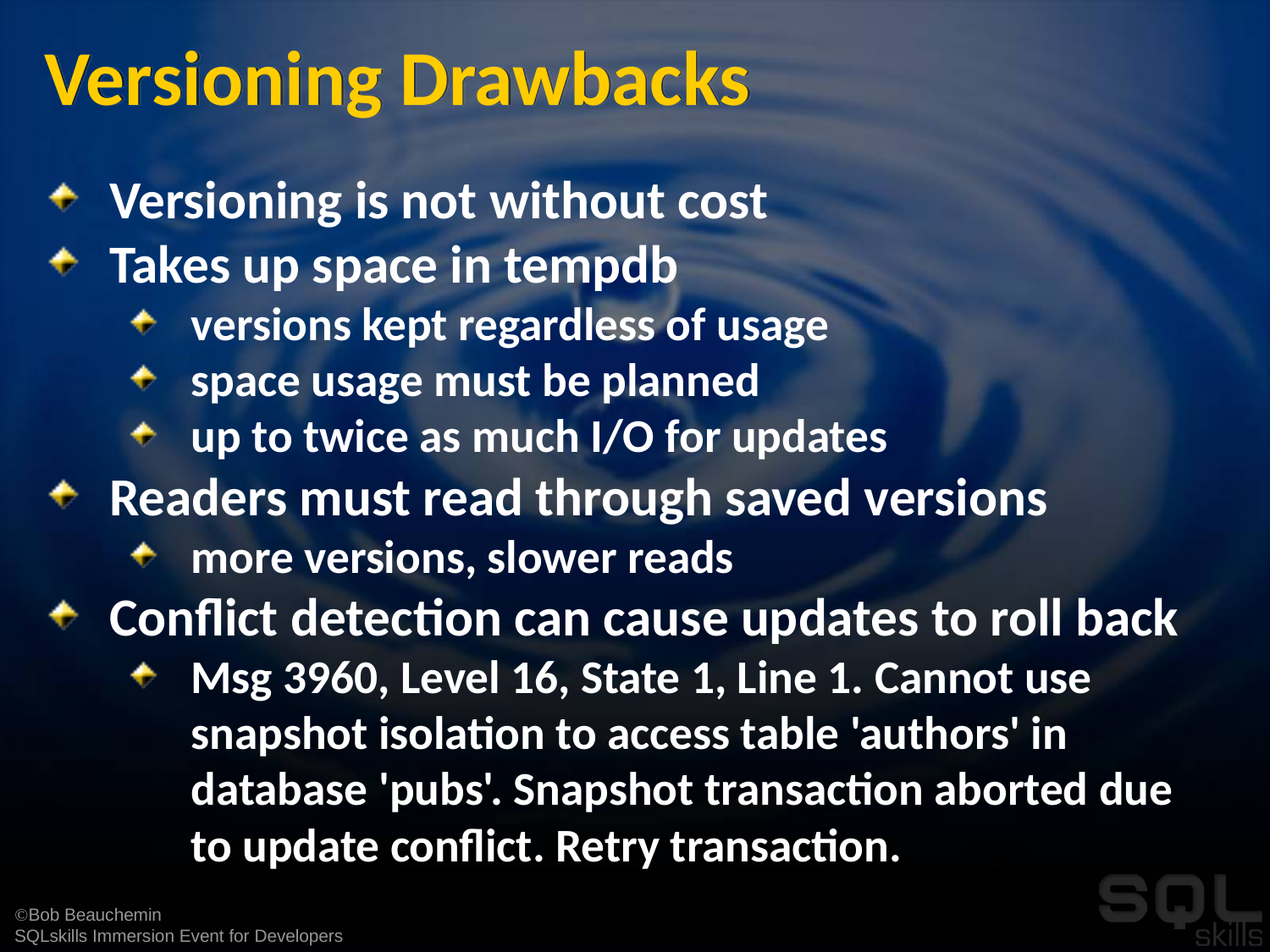

# Versioning Drawbacks
Versioning is not without cost
Takes up space in tempdb
versions kept regardless of usage
space usage must be planned
up to twice as much I/O for updates
Readers must read through saved versions
more versions, slower reads
Conflict detection can cause updates to roll back
Msg 3960, Level 16, State 1, Line 1. Cannot use snapshot isolation to access table 'authors' in database 'pubs'. Snapshot transaction aborted due to update conflict. Retry transaction.